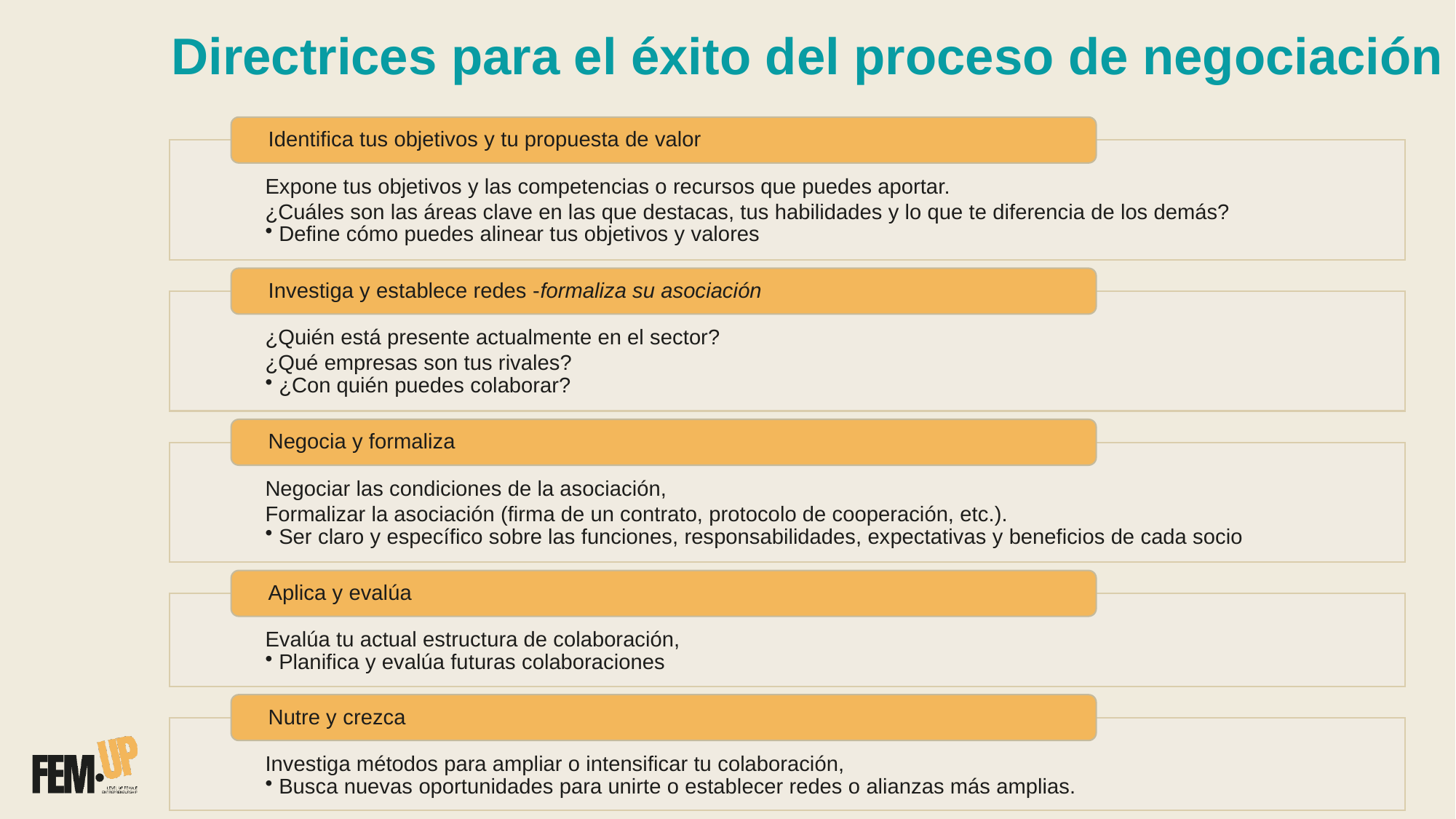

Directrices para el éxito del proceso de negociación
Expone tus objetivos y las competencias o recursos que puedes aportar.
¿Cuáles son las áreas clave en las que destacas, tus habilidades y lo que te diferencia de los demás?
Define cómo puedes alinear tus objetivos y valores
Identifica tus objetivos y tu propuesta de valor
¿Quién está presente actualmente en el sector?
¿Qué empresas son tus rivales?
¿Con quién puedes colaborar?
Investiga y establece redes -formaliza su asociación
Negociar las condiciones de la asociación,
Formalizar la asociación (firma de un contrato, protocolo de cooperación, etc.).
Ser claro y específico sobre las funciones, responsabilidades, expectativas y beneficios de cada socio
Negocia y formaliza
Evalúa tu actual estructura de colaboración,
Planifica y evalúa futuras colaboraciones
Aplica y evalúa
Investiga métodos para ampliar o intensificar tu colaboración,
Busca nuevas oportunidades para unirte o establecer redes o alianzas más amplias.
Nutre y crezca